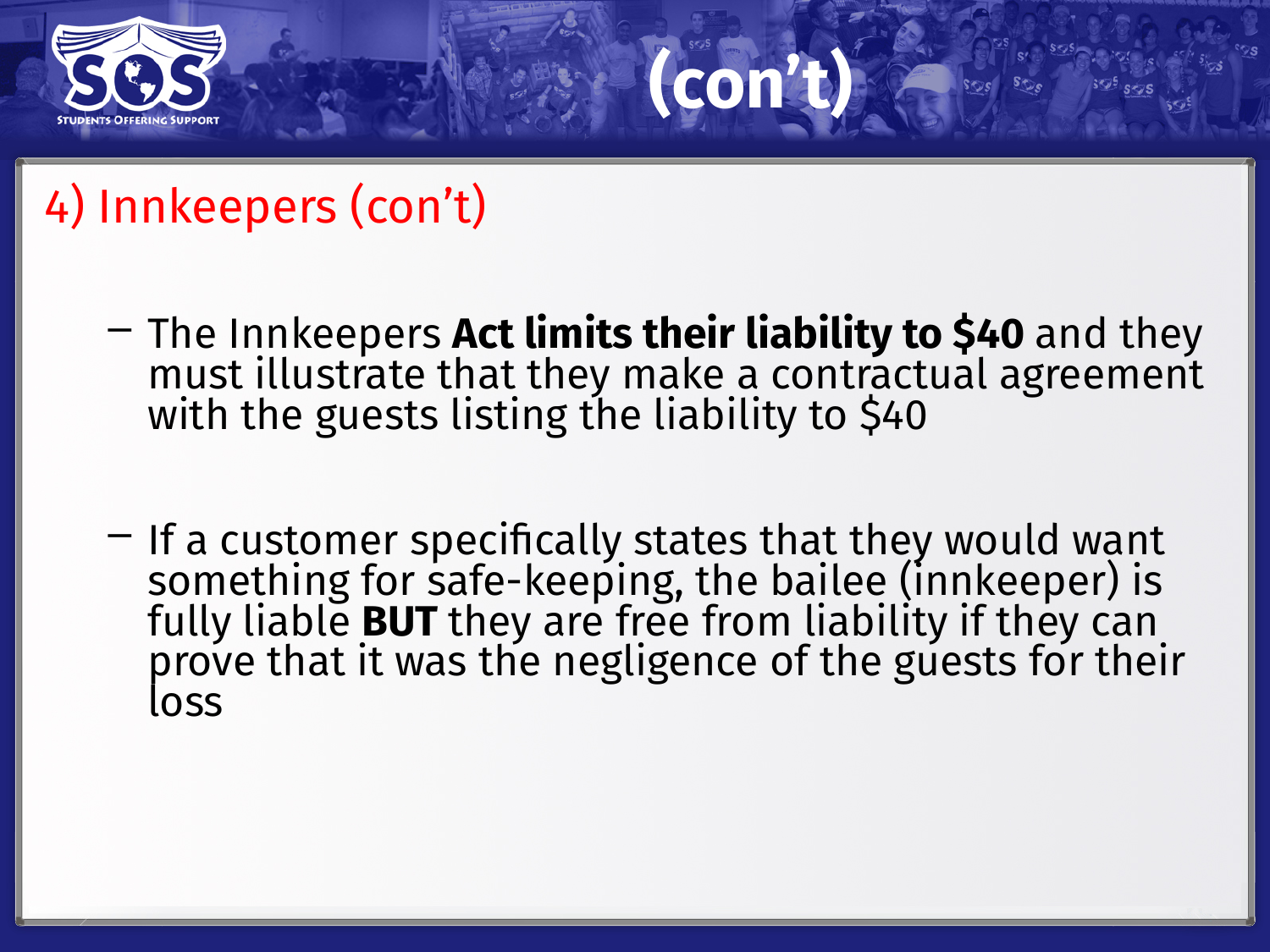

# (con’t)
4) Innkeepers (con’t)

The Innkeepers Act limits their liability to $40 and they must illustrate that they make a contractual agreement with the guests listing the liability to $40

If a customer specifically states that they would want something for safe-keeping, the bailee (innkeeper) is fully liable BUT they are free from liability if they can prove that it was the negligence of the guests for their loss